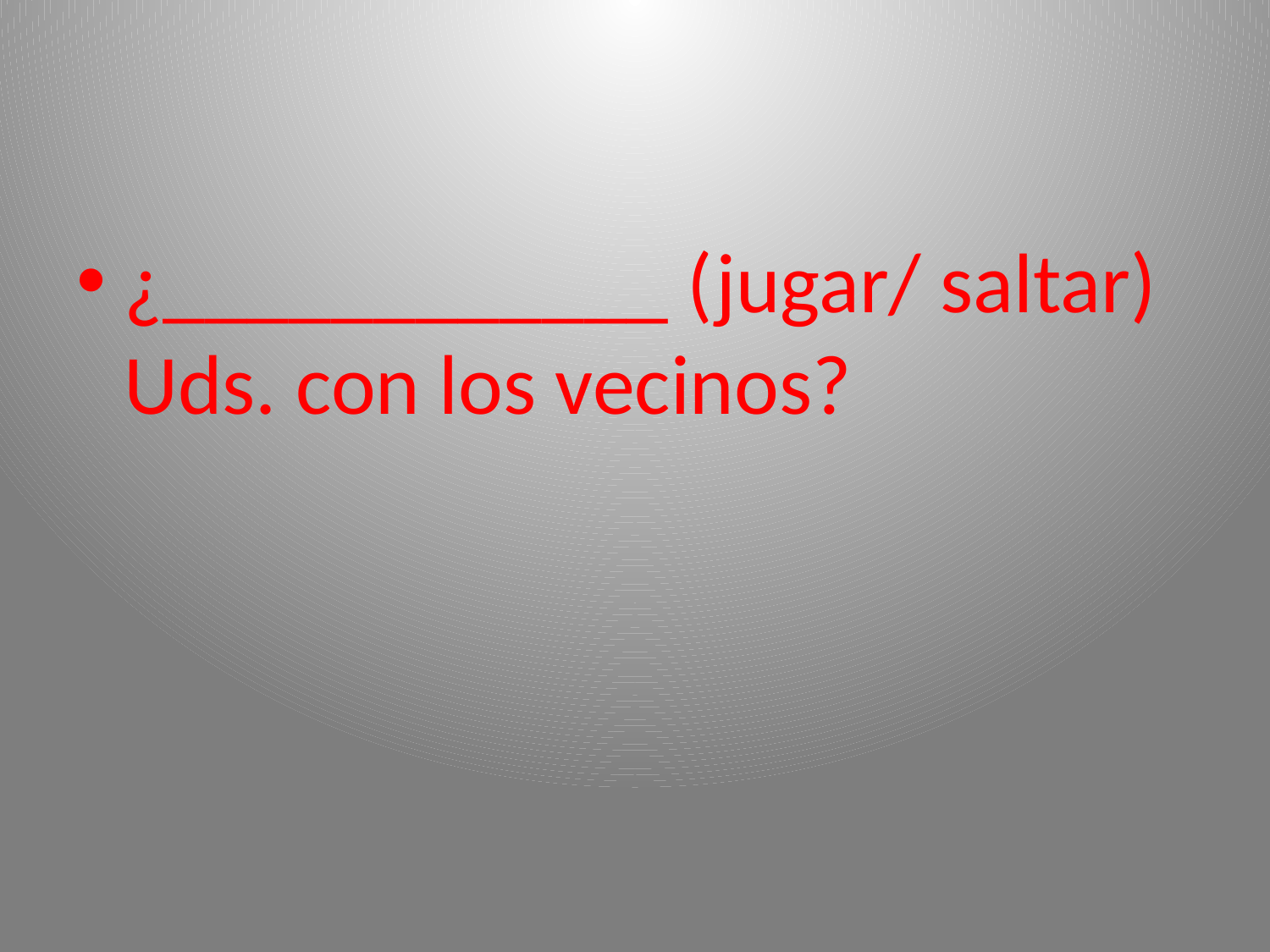

#
¿____________ (jugar/ saltar) Uds. con los vecinos?